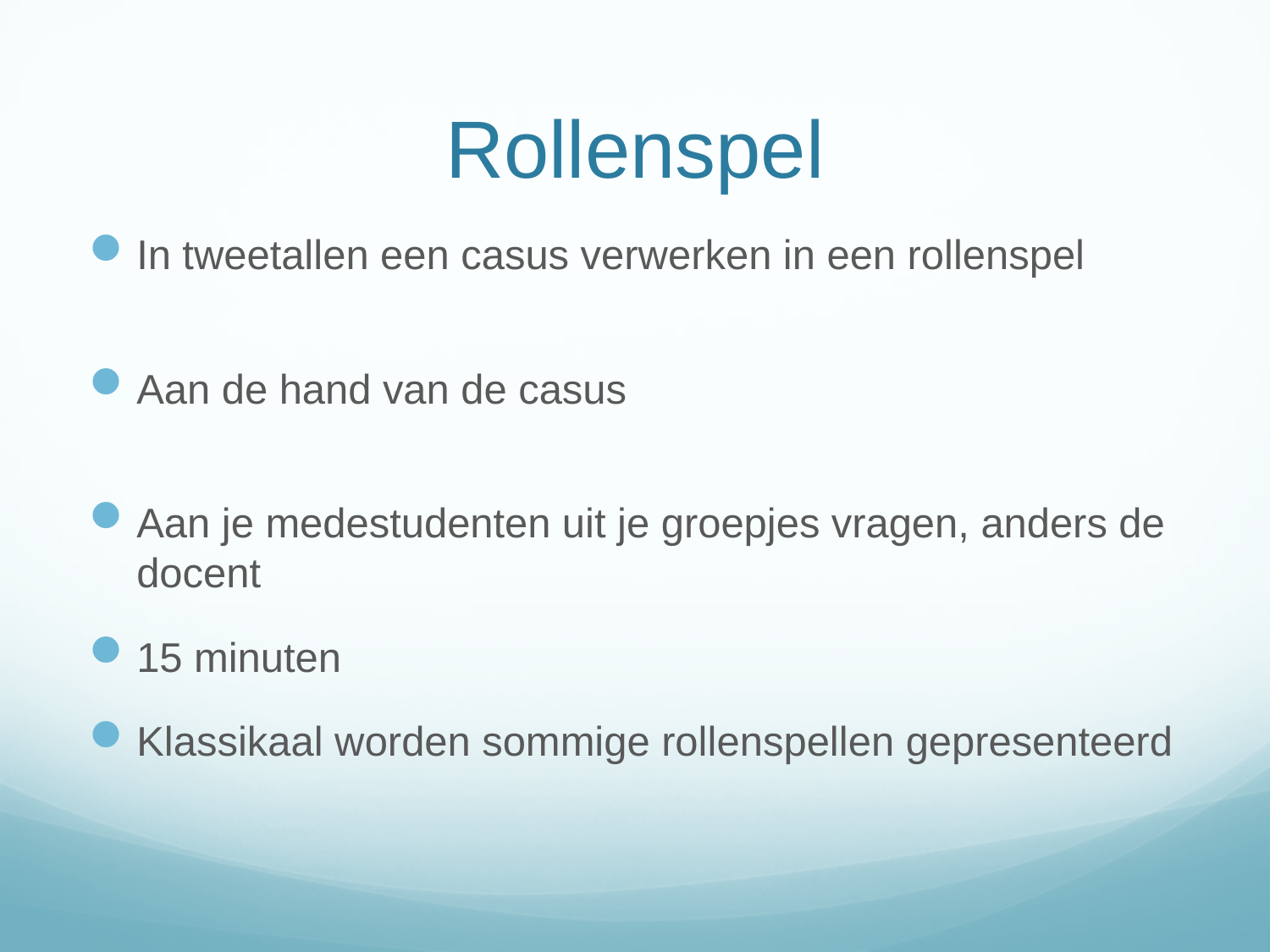

# Rollenspel
In tweetallen een casus verwerken in een rollenspel
Aan de hand van de casus
Aan je medestudenten uit je groepjes vragen, anders de docent
15 minuten
Klassikaal worden sommige rollenspellen gepresenteerd